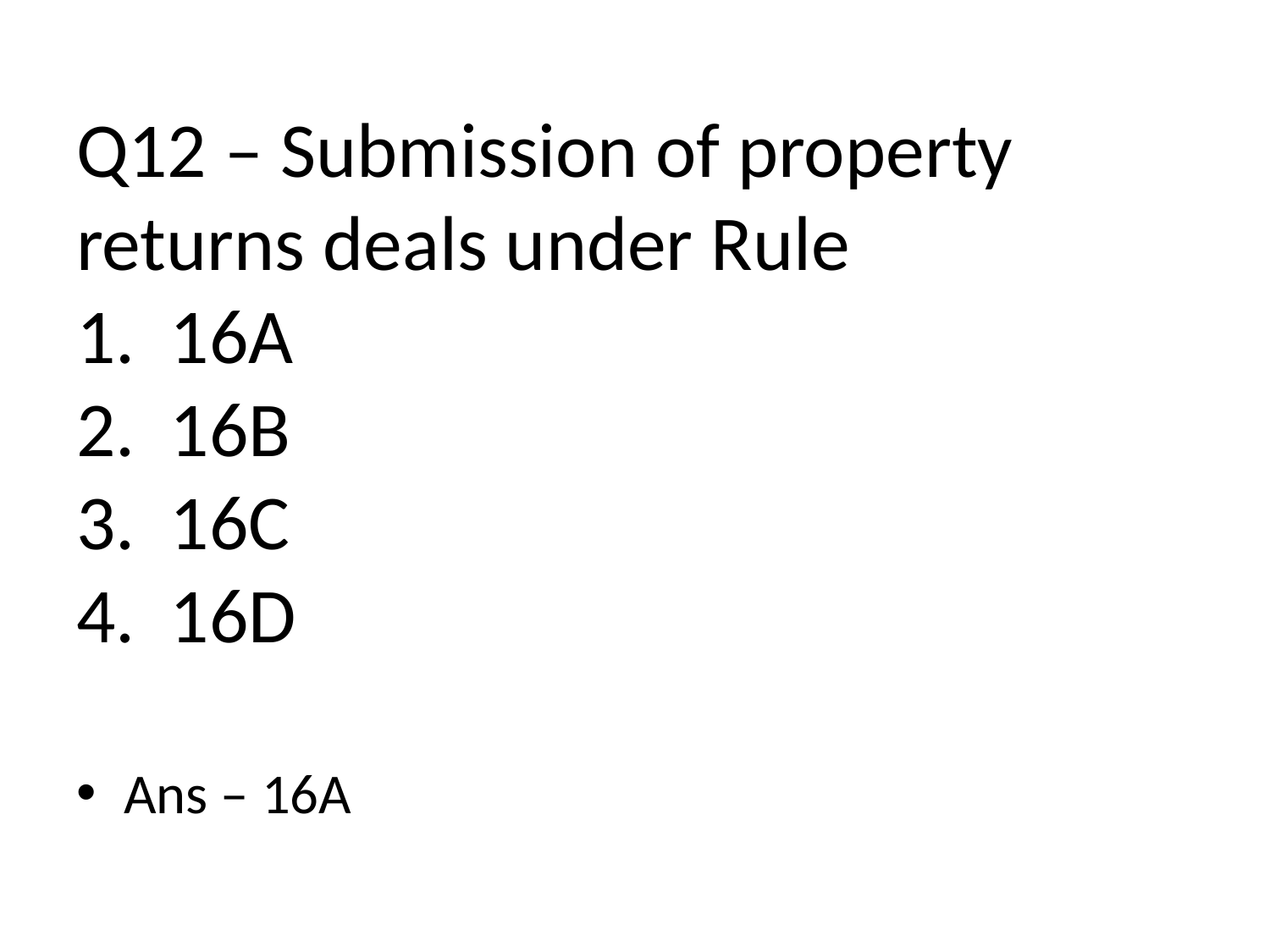

# Q12 – Submission of property returns deals under Rule 1.  16A 2.  16B 3.  16C 4.  16D
Ans – 16A